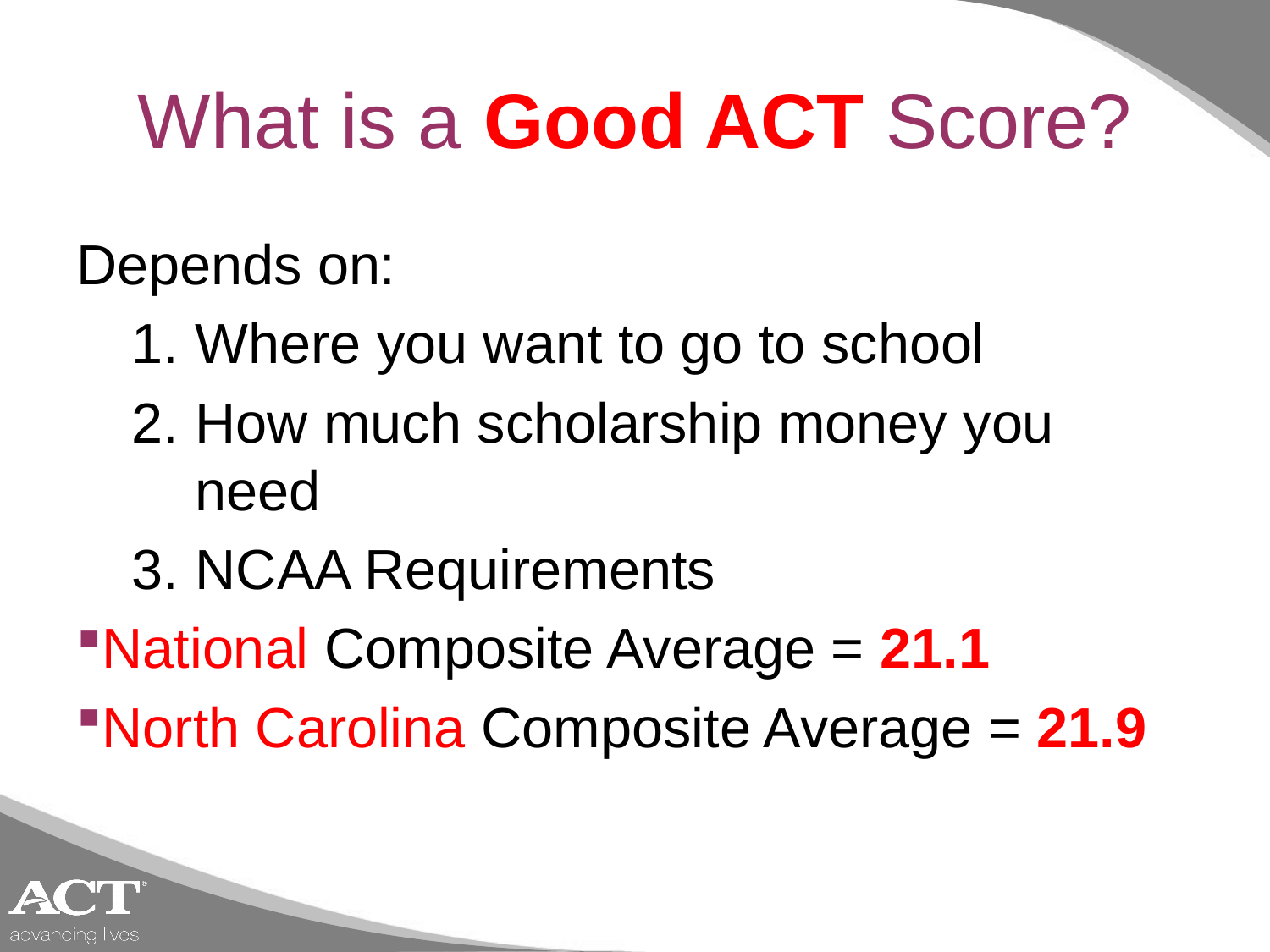

What is a Good ACT Score?
Depends on:
Where you want to go to school
How much scholarship money you need
NCAA Requirements
National Composite Average = 21.1
North Carolina Composite Average = 21.9